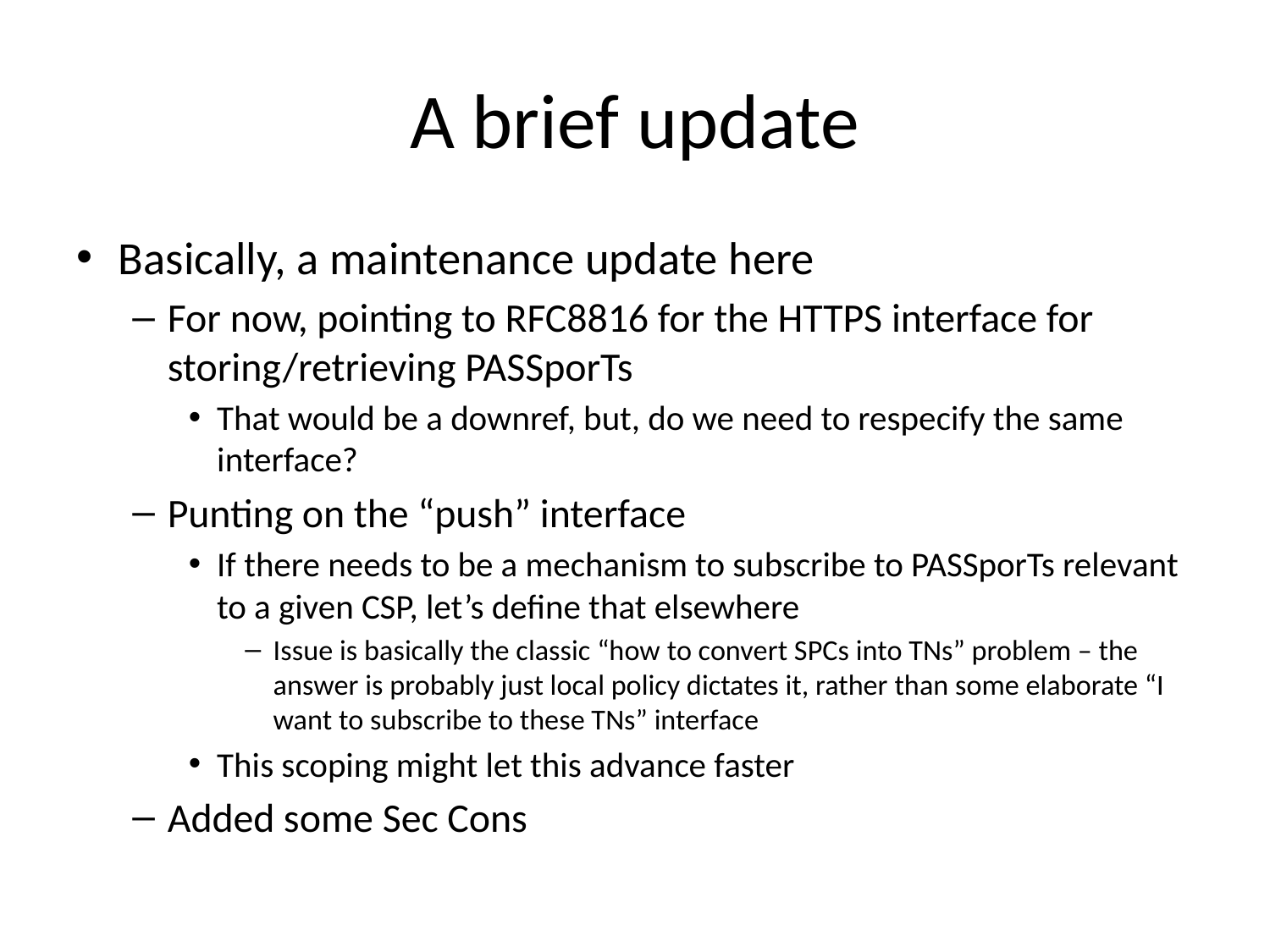

# A brief update
Basically, a maintenance update here
For now, pointing to RFC8816 for the HTTPS interface for storing/retrieving PASSporTs
That would be a downref, but, do we need to respecify the same interface?
Punting on the “push” interface
If there needs to be a mechanism to subscribe to PASSporTs relevant to a given CSP, let’s define that elsewhere
Issue is basically the classic “how to convert SPCs into TNs” problem – the answer is probably just local policy dictates it, rather than some elaborate “I want to subscribe to these TNs” interface
This scoping might let this advance faster
Added some Sec Cons